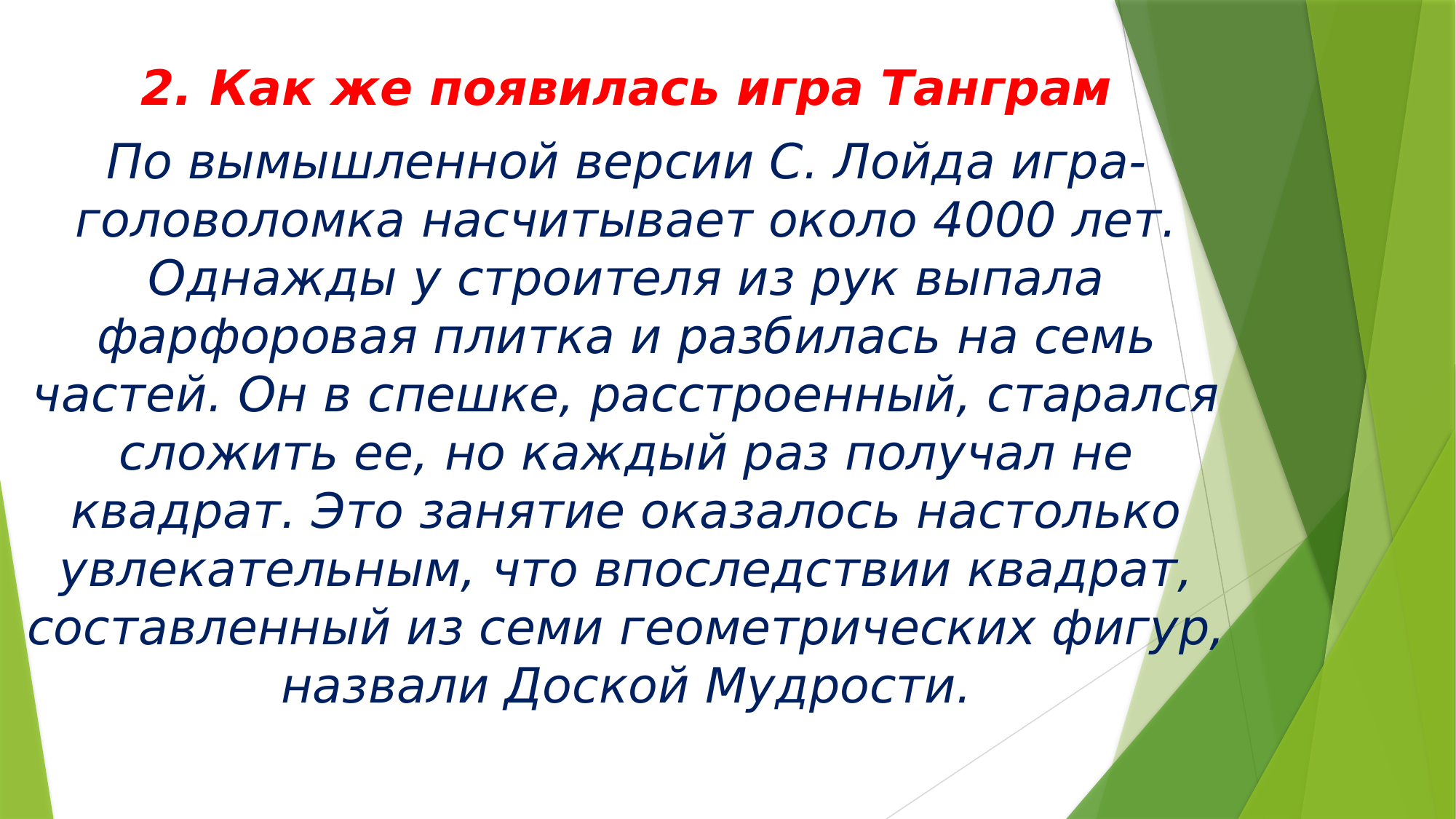

2. Как же появилась игра Танграм
По вымышленной версии С. Лойда игра-головоломка насчитывает около 4000 лет. Однажды у строителя из рук выпала фарфоровая плитка и разбилась на семь частей. Он в спешке, расстроенный, старался сложить ее, но каждый раз получал не квадрат. Это занятие оказалось настолько увлекательным, что впоследствии квадрат, составленный из семи геометрических фигур, назвали Доской Мудрости.